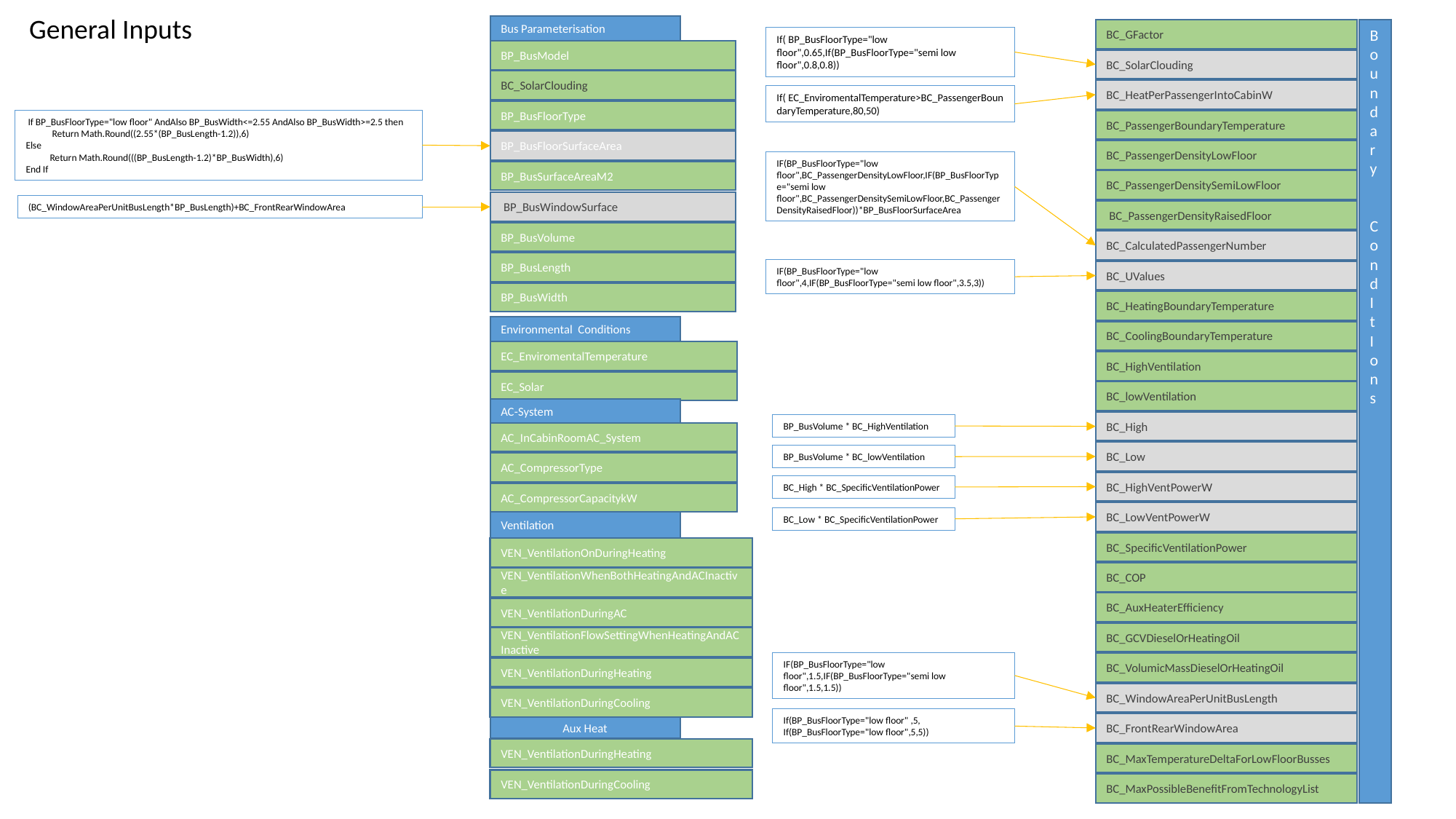

General Inputs
Bus Parameterisation
BC_GFactor
Bounda
r
y

 Cond
I
t
I
on
s
If( BP_BusFloorType="low floor",0.65,If(BP_BusFloorType="semi low floor",0.8,0.8))
BP_BusModel
BC_SolarClouding
BC_SolarClouding
BC_HeatPerPassengerIntoCabinW
If( EC_EnviromentalTemperature>BC_PassengerBoundaryTemperature,80,50)
BP_BusFloorType
BC_PassengerBoundaryTemperature
 If BP_BusFloorType="low floor" AndAlso BP_BusWidth<=2.55 AndAlso BP_BusWidth>=2.5 then
            Return Math.Round((2.55*(BP_BusLength-1.2)),6)
Else
           Return Math.Round(((BP_BusLength-1.2)*BP_BusWidth),6)
End If
BP_BusFloorSurfaceArea
BC_PassengerDensityLowFloor
IF(BP_BusFloorType="low floor",BC_PassengerDensityLowFloor,IF(BP_BusFloorType="semi low floor",BC_PassengerDensitySemiLowFloor,BC_PassengerDensityRaisedFloor))*BP_BusFloorSurfaceArea
BP_BusSurfaceAreaM2
BC_PassengerDensitySemiLowFloor
 BP_BusWindowSurface
(BC_WindowAreaPerUnitBusLength*BP_BusLength)+BC_FrontRearWindowArea
 BC_PassengerDensityRaisedFloor
BP_BusVolume
BC_CalculatedPassengerNumber
BP_BusLength
IF(BP_BusFloorType="low floor",4,IF(BP_BusFloorType="semi low floor",3.5,3))
BC_UValues
BP_BusWidth
BC_HeatingBoundaryTemperature
Environmental  Conditions
BC_CoolingBoundaryTemperature
EC_EnviromentalTemperature
BC_HighVentilation
EC_Solar
BC_lowVentilation
AC-System
BC_High
BP_BusVolume * BC_HighVentilation
AC_InCabinRoomAC_System
BC_Low
BP_BusVolume * BC_lowVentilation
AC_CompressorType
BC_HighVentPowerW
BC_High * BC_SpecificVentilationPower
AC_CompressorCapacitykW
BC_LowVentPowerW
BC_Low * BC_SpecificVentilationPower
Ventilation
BC_SpecificVentilationPower
VEN_VentilationOnDuringHeating
BC_COP
VEN_VentilationWhenBothHeatingAndACInactive
BC_AuxHeaterEfficiency
VEN_VentilationDuringAC
BC_GCVDieselOrHeatingOil
VEN_VentilationFlowSettingWhenHeatingAndACInactive
IF(BP_BusFloorType="low floor",1.5,IF(BP_BusFloorType="semi low floor",1.5,1.5))
BC_VolumicMassDieselOrHeatingOil
VEN_VentilationDuringHeating
BC_WindowAreaPerUnitBusLength
VEN_VentilationDuringCooling
If(BP_BusFloorType="low floor" ,5, If(BP_BusFloorType="low floor",5,5))
BC_FrontRearWindowArea
Aux Heat
VEN_VentilationDuringHeating
BC_MaxTemperatureDeltaForLowFloorBusses
VEN_VentilationDuringCooling
BC_MaxPossibleBenefitFromTechnologyList